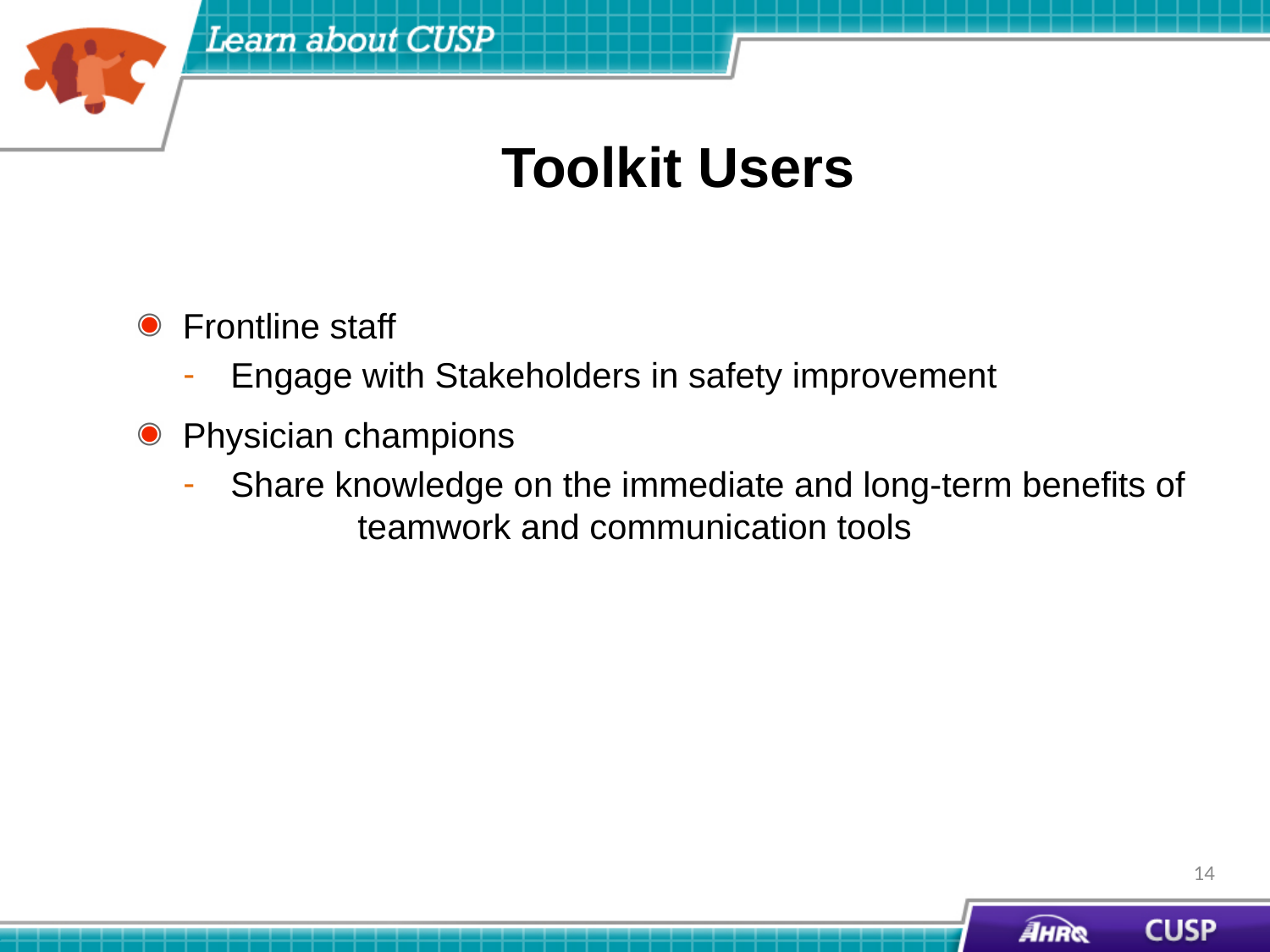

# Toolkit Users
Frontline staff
Engage with Stakeholders in safety improvement
Physician champions
Share knowledge on the immediate and long-term benefits of 	teamwork and communication tools

14